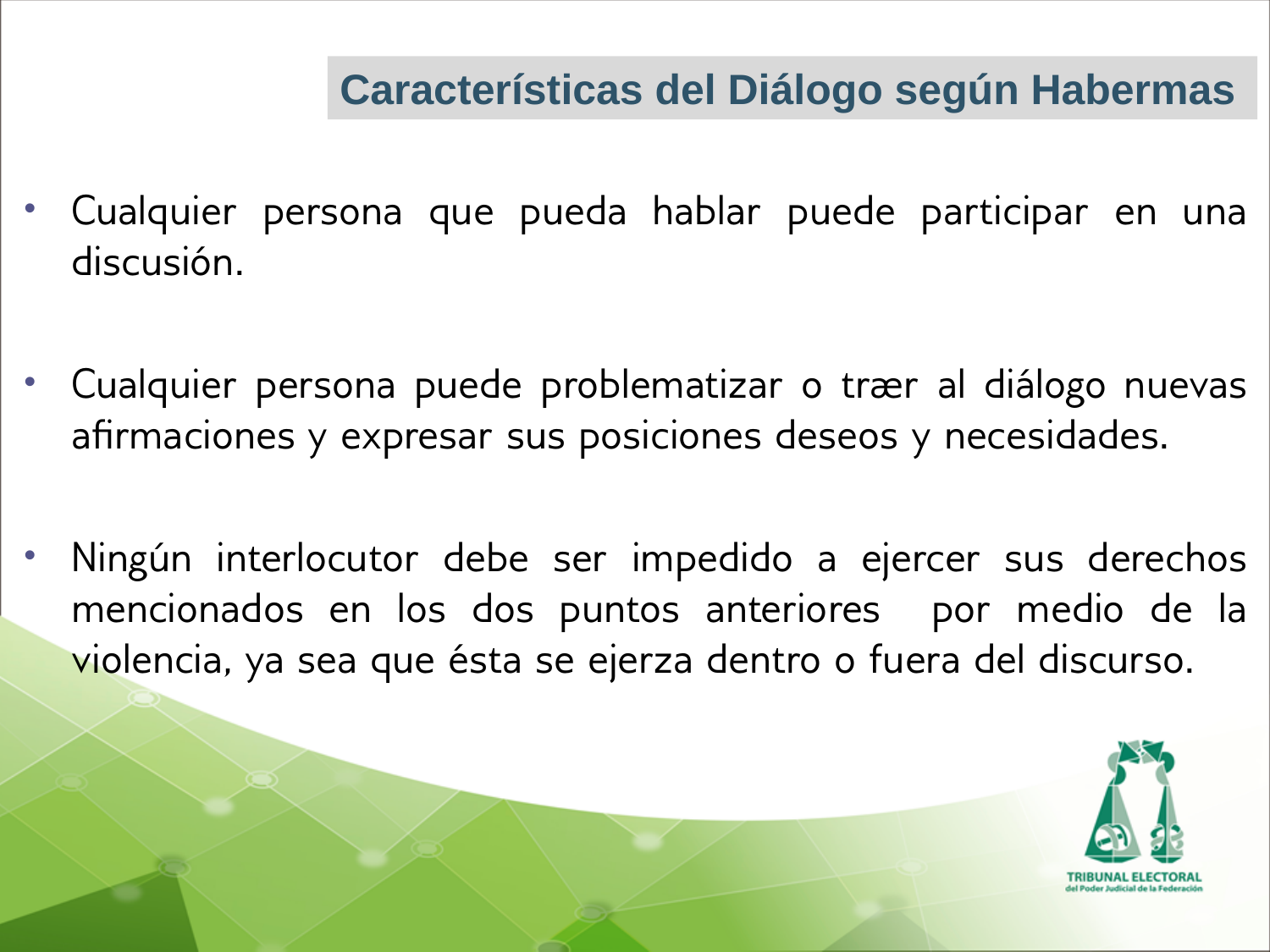

Características del Diálogo según Habermas
Cualquier persona que pueda hablar puede participar en una discusión.

Cualquier persona puede problematizar o traer al diálogo nuevas afirmaciones y expresar sus posiciones deseos y necesidades.

Ningún interlocutor debe ser impedido a ejercer sus derechos mencionados en los dos puntos anteriores  por medio de la violencia, ya sea que ésta se ejerza dentro o fuera del discurso.